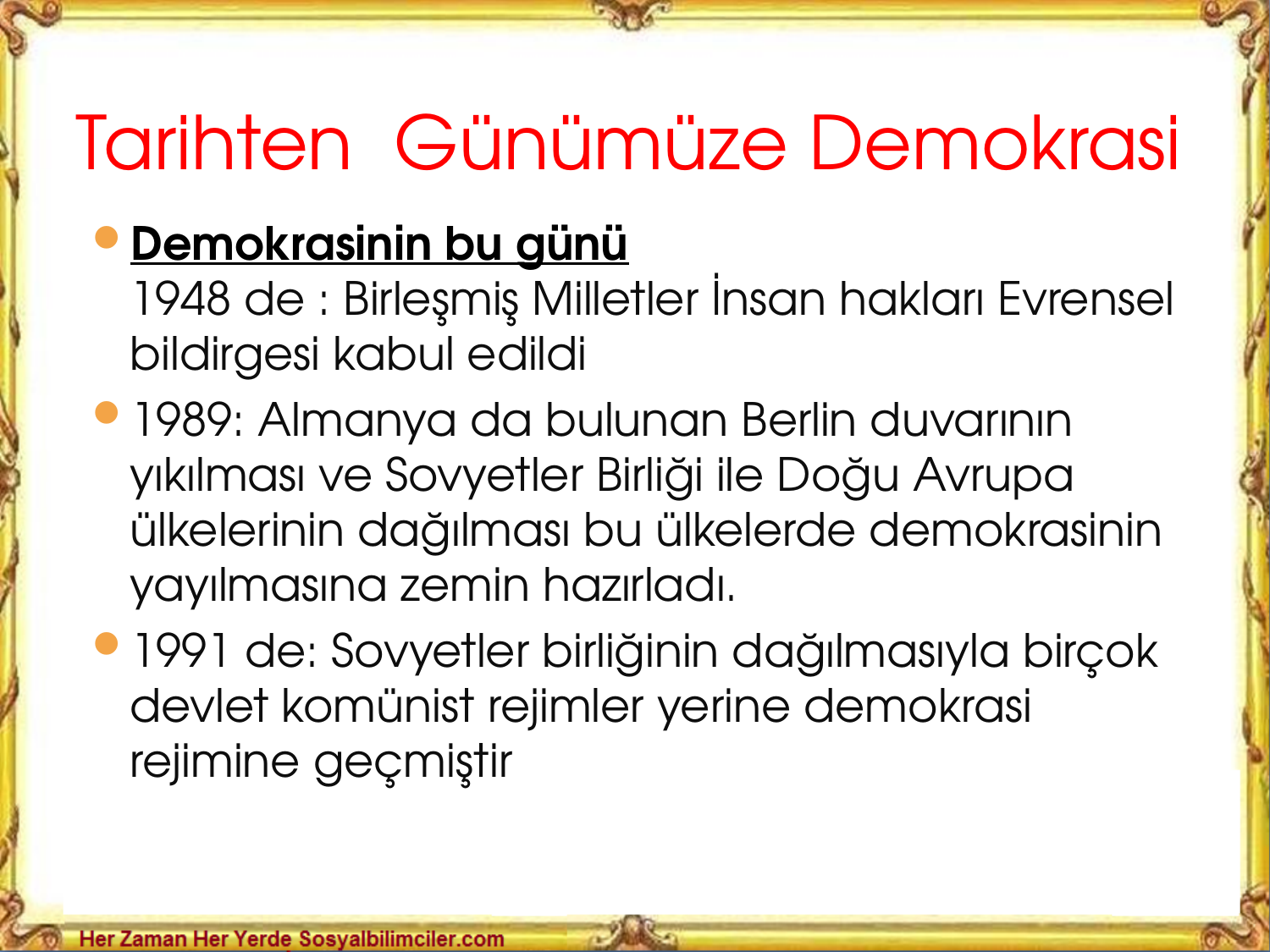

# Tarihten  Günümüze Demokrasi
Demokrasinin bu günü
1948 de : Birleşmiş Milletler İnsan hakları Evrensel bildirgesi kabul edildi
1989: Almanya da bulunan Berlin duvarının yıkılması ve Sovyetler Birliği ile Doğu Avrupa ülkelerinin dağılması bu ülkelerde demokrasinin yayılmasına zemin hazırladı.
1991 de: Sovyetler birliğinin dağılmasıyla birçok devlet komünist rejimler yerine demokrasi rejimine geçmiştir